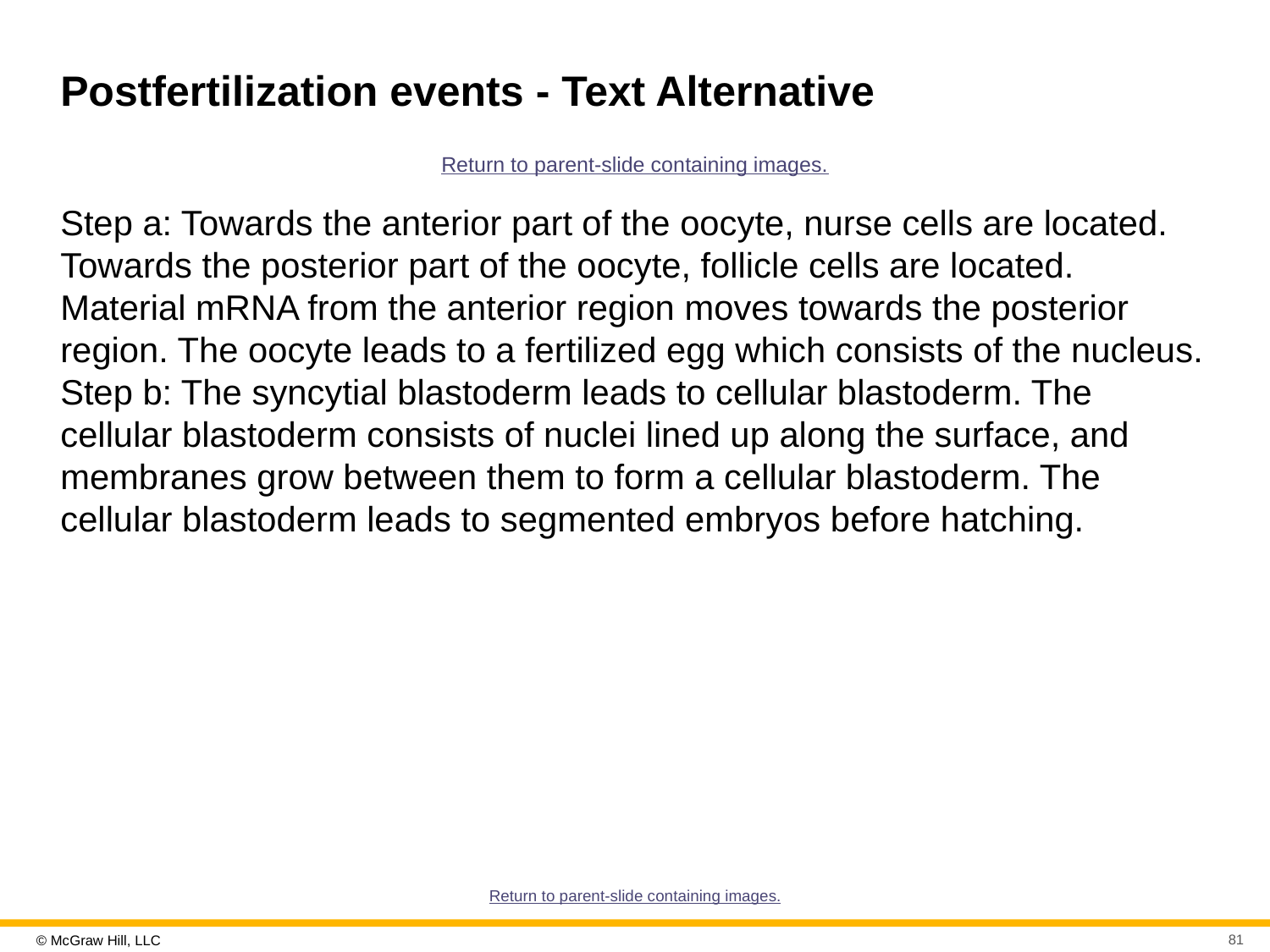

# Postfertilization events - Text Alternative
Return to parent-slide containing images.
Step a: Towards the anterior part of the oocyte, nurse cells are located. Towards the posterior part of the oocyte, follicle cells are located. Material mRNA from the anterior region moves towards the posterior region. The oocyte leads to a fertilized egg which consists of the nucleus. Step b: The syncytial blastoderm leads to cellular blastoderm. The cellular blastoderm consists of nuclei lined up along the surface, and membranes grow between them to form a cellular blastoderm. The cellular blastoderm leads to segmented embryos before hatching.
Return to parent-slide containing images.
81